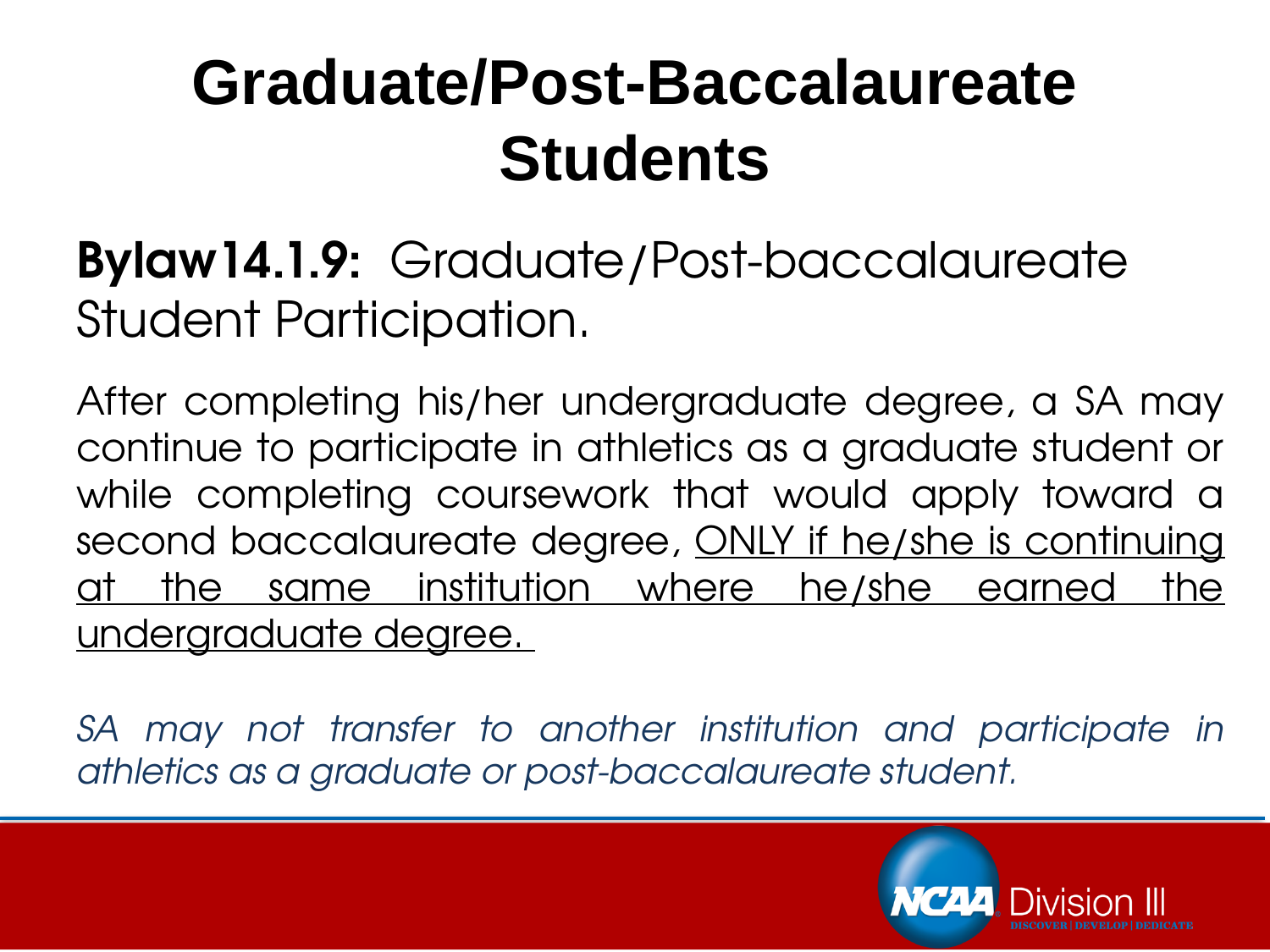

# Graduate/Post-Baccalaureate Students
Bylaw14.1.9:  Graduate/Post-baccalaureate Student Participation.

After completing his/her undergraduate degree, a SA may continue to participate in athletics as a graduate student or while completing coursework that would apply toward a second baccalaureate degree, ONLY if he/she is continuing at the same institution where he/she earned the undergraduate degree.

SA may not transfer to another institution and participate in athletics as a graduate or post-baccalaureate student.